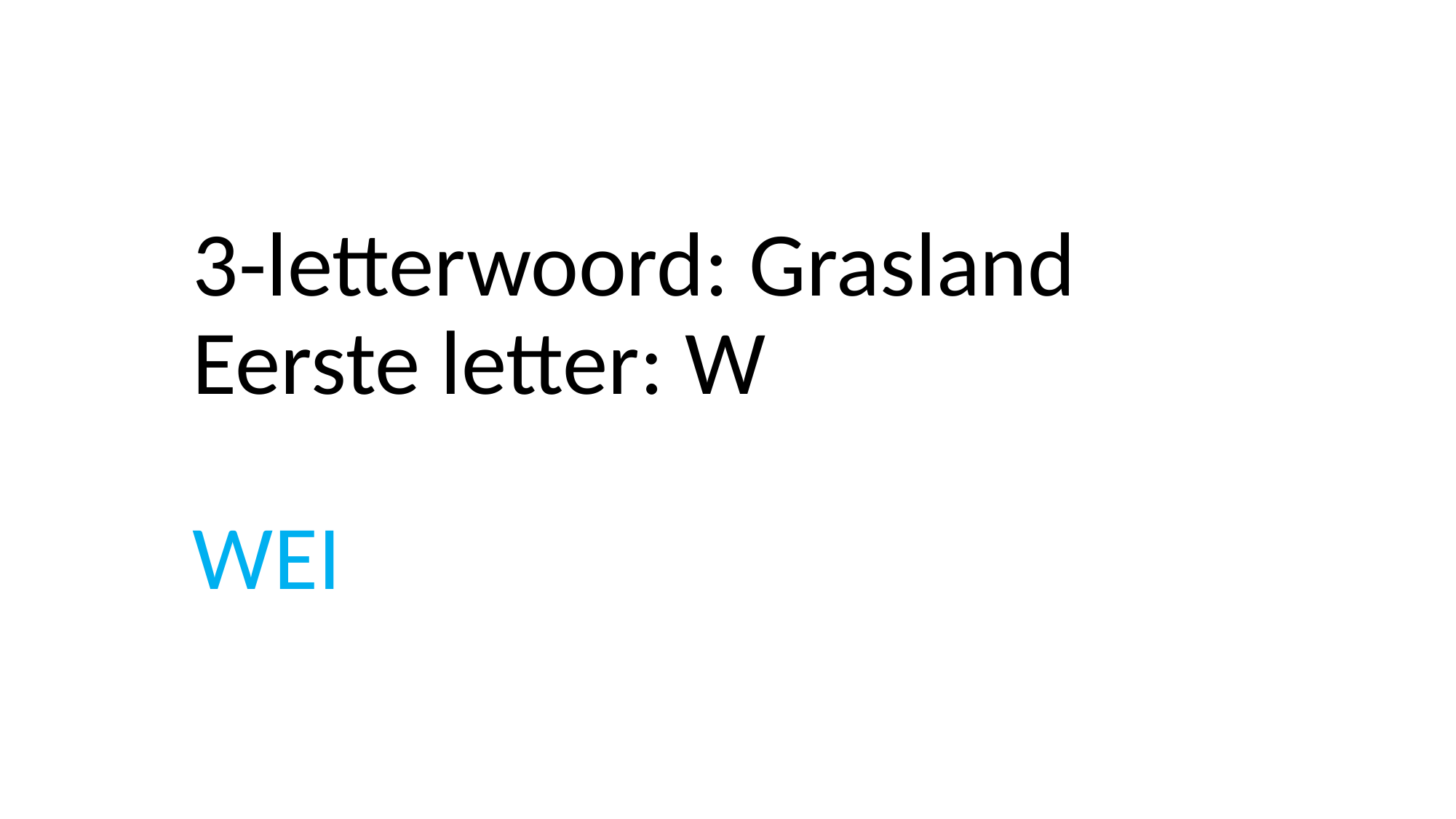

# 3-letterwoord: Grasland Eerste letter: W
WEI